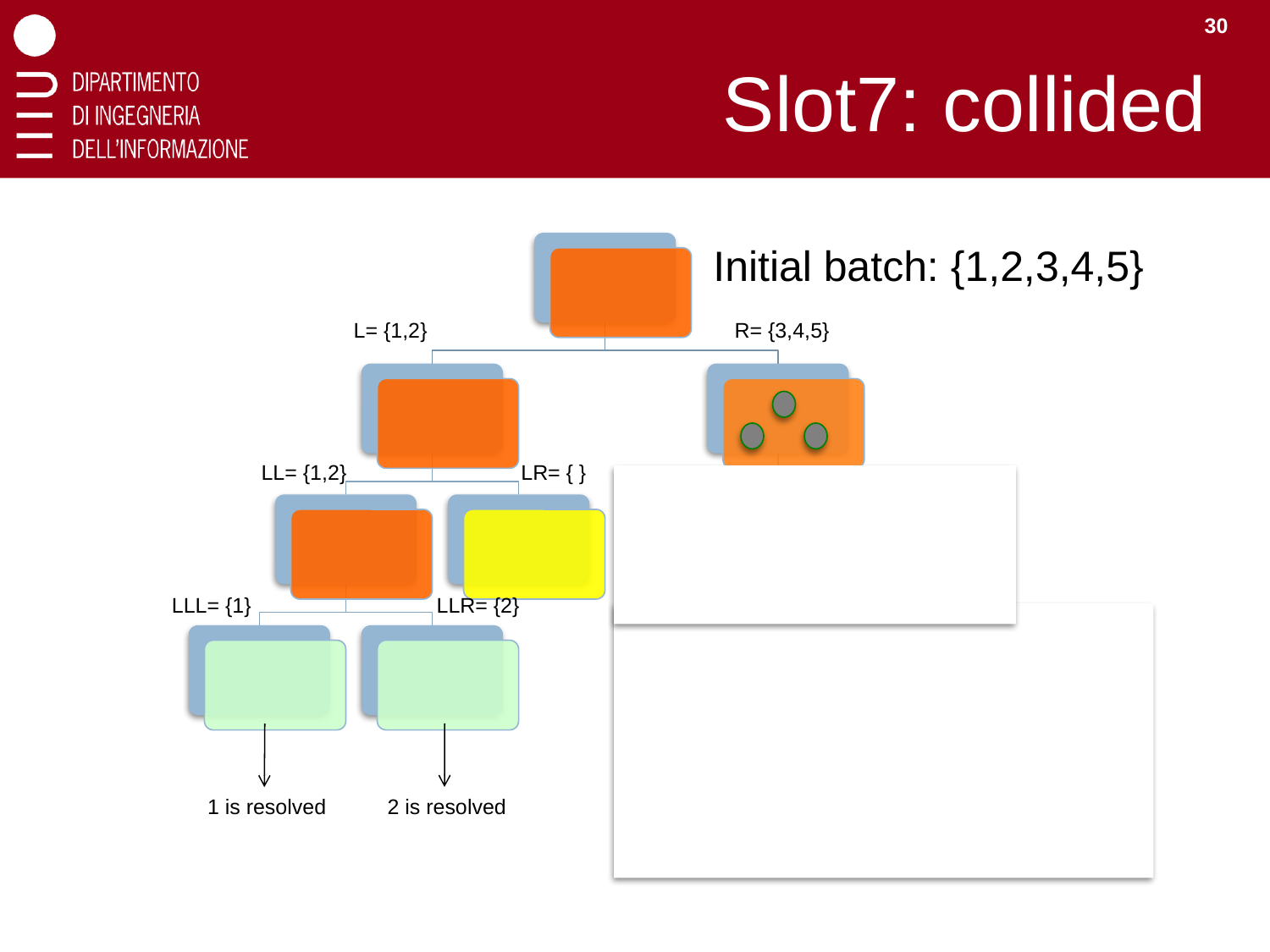

30
# Slot7: collided

Initial batch: {1,2,3,4,5}
L= {1,2}
R= {3,4,5}

LL= {1,2}
LR= { }
RL= {}
RR= {3,4,5}

LLL= {1}
LLR= {2}

1 is resolved
2 is resolved